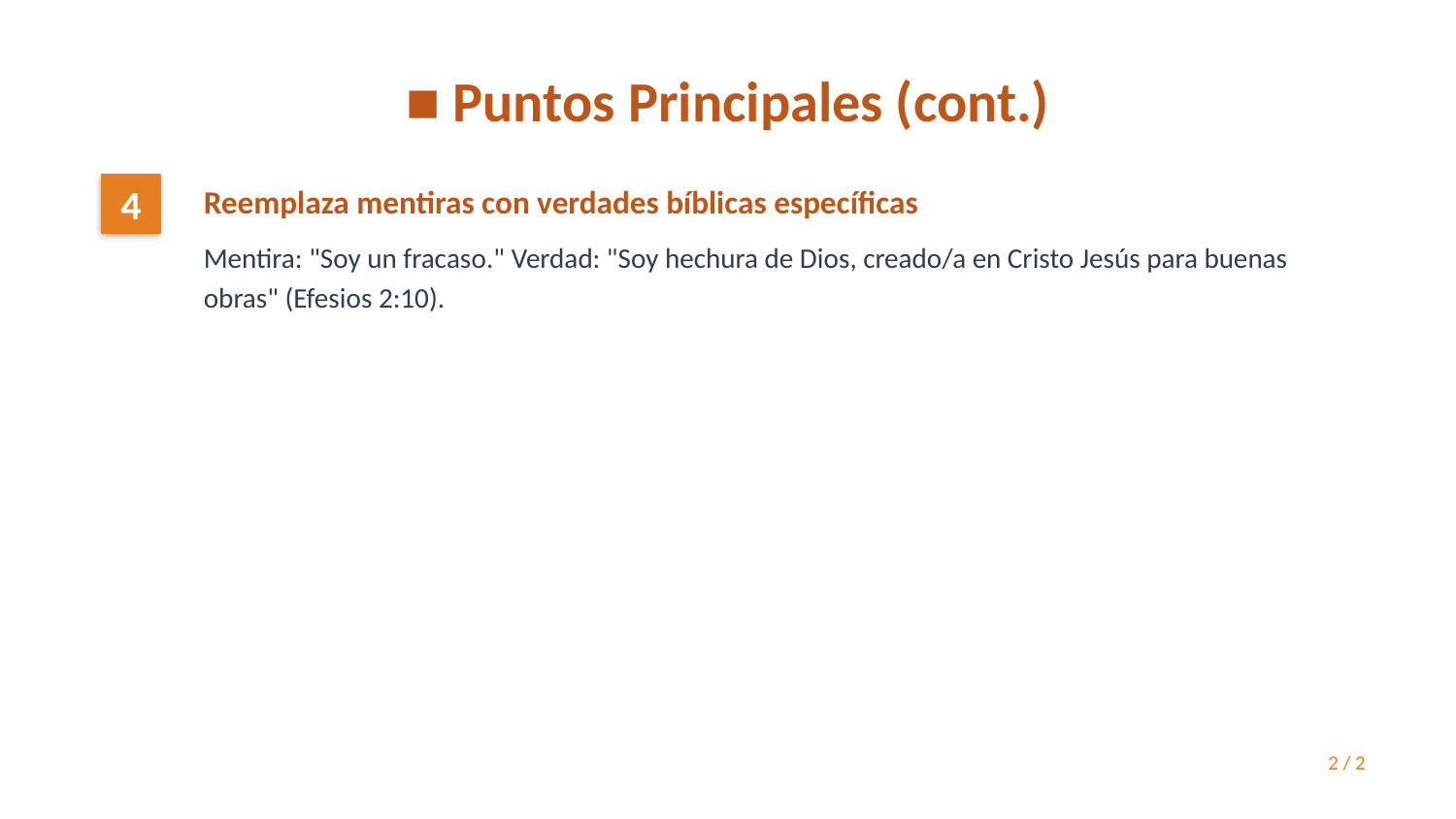

■ Puntos Principales (cont.)
4
Reemplaza mentiras con verdades bíblicas específicas
Mentira: "Soy un fracaso." Verdad: "Soy hechura de Dios, creado/a en Cristo Jesús para buenas obras" (Efesios 2:10).
2 / 2